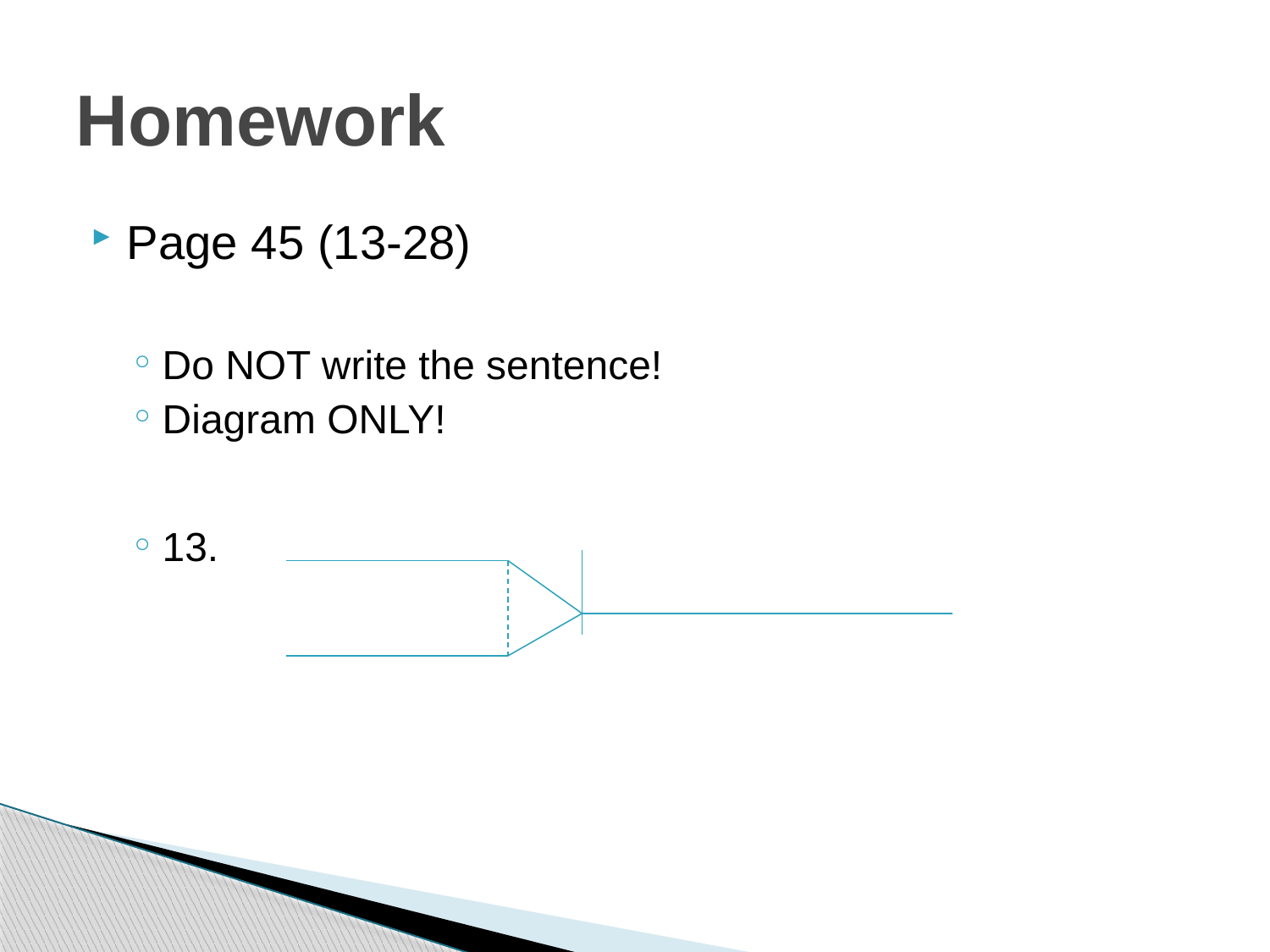

# Homework
Page 45 (13-28)

Do NOT write the sentence!
Diagram ONLY!

13.